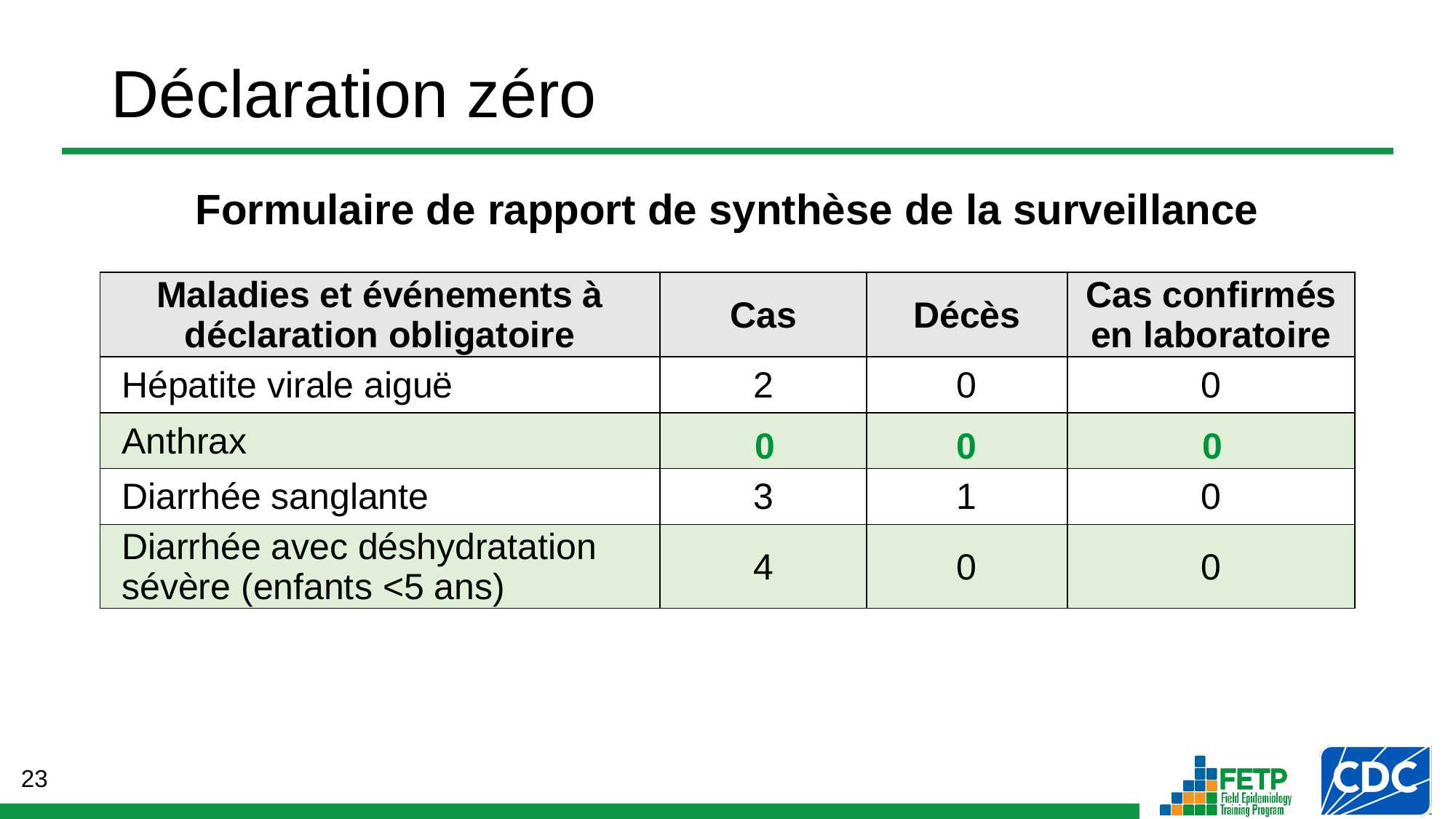

# Déclaration zéro
Formulaire de rapport de synthèse de la surveillance
| Maladies et événements à déclaration obligatoire | Cas | Décès | Cas confirmés en laboratoire |
| --- | --- | --- | --- |
| Hépatite virale aiguë | 2 | 0 | 0 |
| Anthrax |  |  |  |
| Diarrhée sanglante | 3 | 1 | 0 |
| Diarrhée avec déshydratation sévère (enfants <5 ans) | 4 | 0 | 0 |
0
0
0